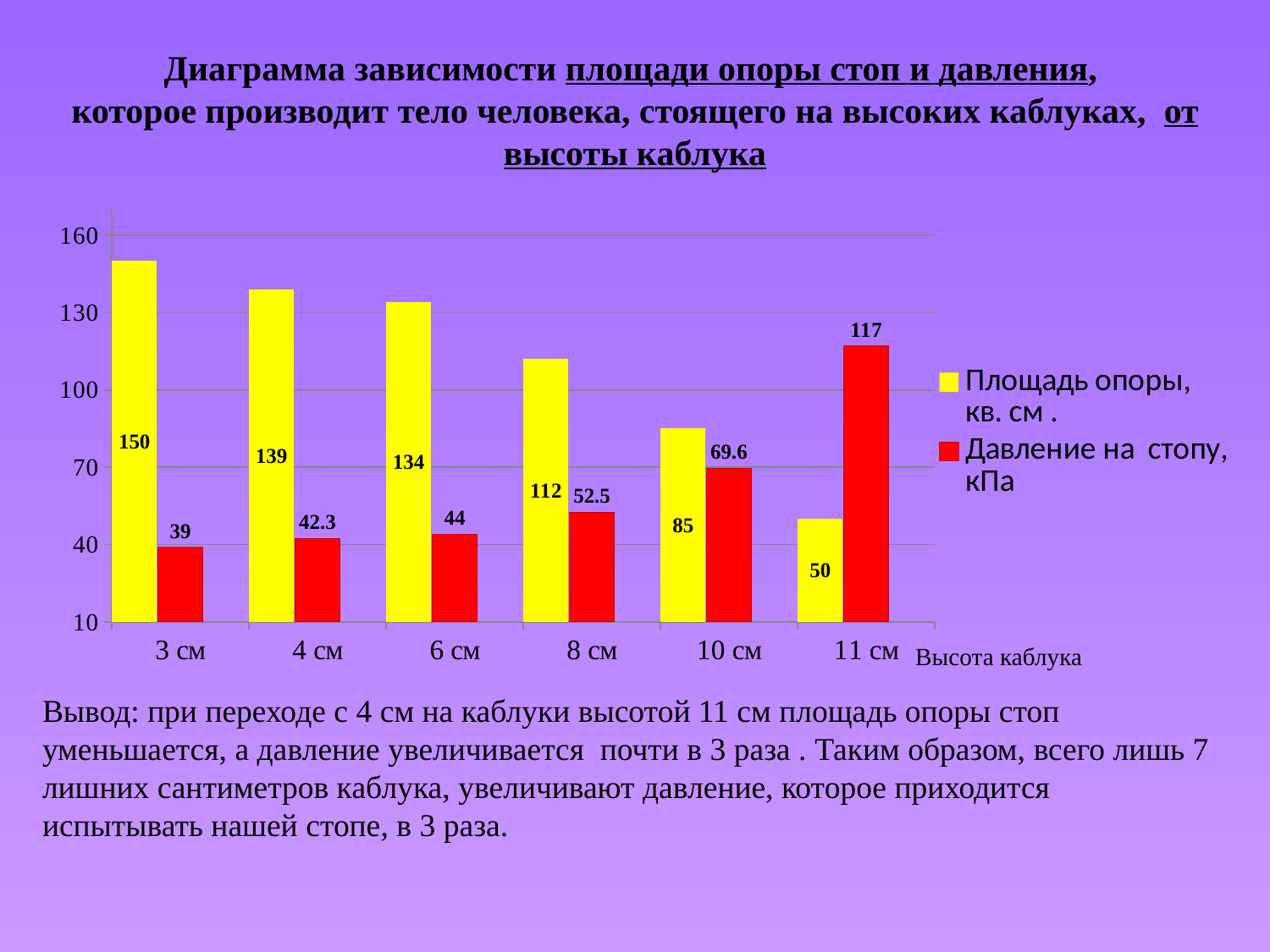

# Диаграмма зависимости площади опоры стоп и давления, которое производит тело человека, стоящего на высоких каблуках,  от высоты каблука

### Chart

| Category | Площадь опоры, кв. см . | Давление на  стопу, кПа | Столбец1 |
|---|---|---|---|
| 3 см | 150.0 | 39.0 | None |
| 4 см | 139.0 | 42.3 | None |
| 6 см | 134.0 | 44.0 | None |
| 8 см | 112.0 | 52.5 | None |
| 10 см | 85.0 | 69.6 | None |
| 11 см | 50.0 | 117.0 | None |
Высота каблука
Вывод: при переходе с 4 см на каблуки высотой 11 см площадь опоры стоп уменьшается, а давление увеличивается  почти в 3 раза . Таким образом, всего лишь 7 лишних сантиметров каблука, увеличивают давление, которое приходится испытывать нашей стопе, в 3 раза.